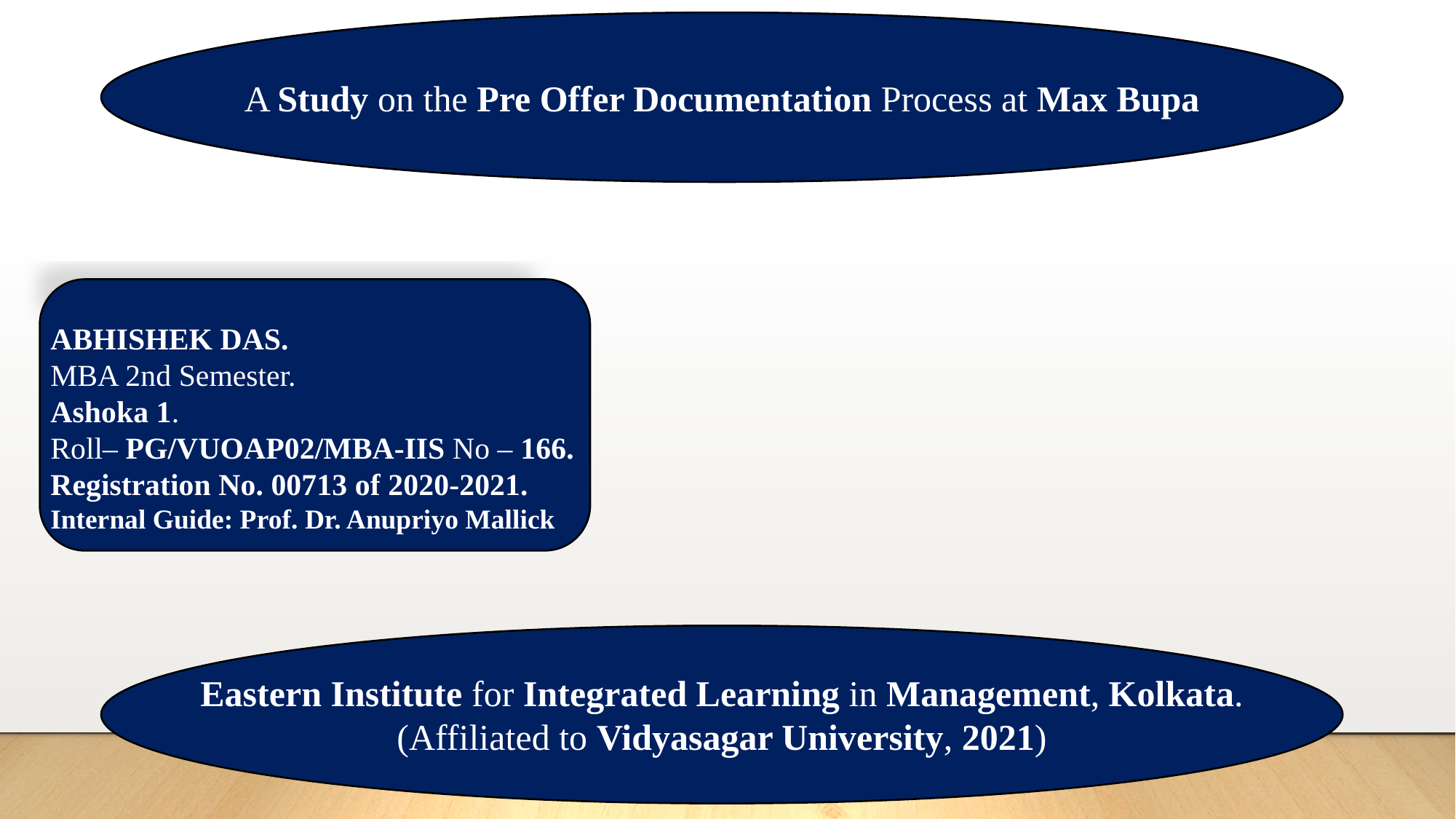

A Study on the Pre Offer Documentation Process at Max Bupa

ABHISHEK DAS.
MBA 2nd Semester.
Ashoka 1.
Roll– PG/VUOAP02/MBA-IIS No – 166.
Registration No. 00713 of 2020-2021.
Internal Guide: Prof. Dr. Anupriyo Mallick

Eastern Institute for Integrated Learning in Management, Kolkata.
(Affiliated to Vidyasagar University, 2021)